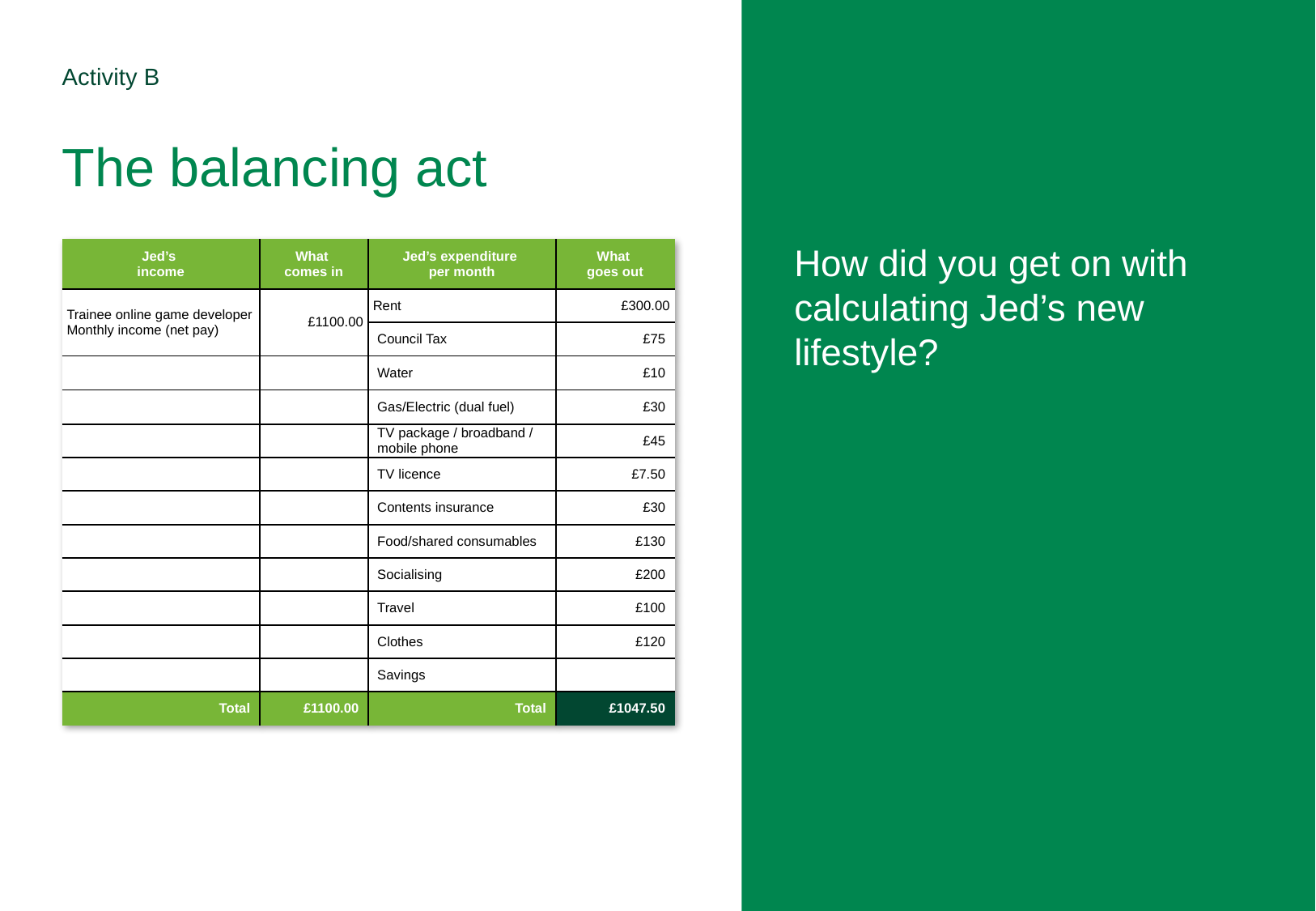

How did you get on with calculating Jed’s new lifestyle?
Activity B
The balancing act
| Jed’s income | What comes in | Jed’s expenditure per month | What goes out |
| --- | --- | --- | --- |
| Trainee online game developer Monthly income (net pay) | £1100.00 | Rent | £300.00 |
|  |  | Council Tax | £75 |
|  |  | Water | £10 |
|  |  | Gas/Electric (dual fuel) | £30 |
|  |  | TV package / broadband / mobile phone | £45 |
|  |  | TV licence | £7.50 |
|  |  | Contents insurance | £30 |
|  |  | Food/shared consumables | £130 |
|  |  | Socialising | £200 |
|  |  | Travel | £100 |
|  |  | Clothes | £120 |
|  |  | Savings |  |
| Total | £1100.00 | Total | £1047.50 |